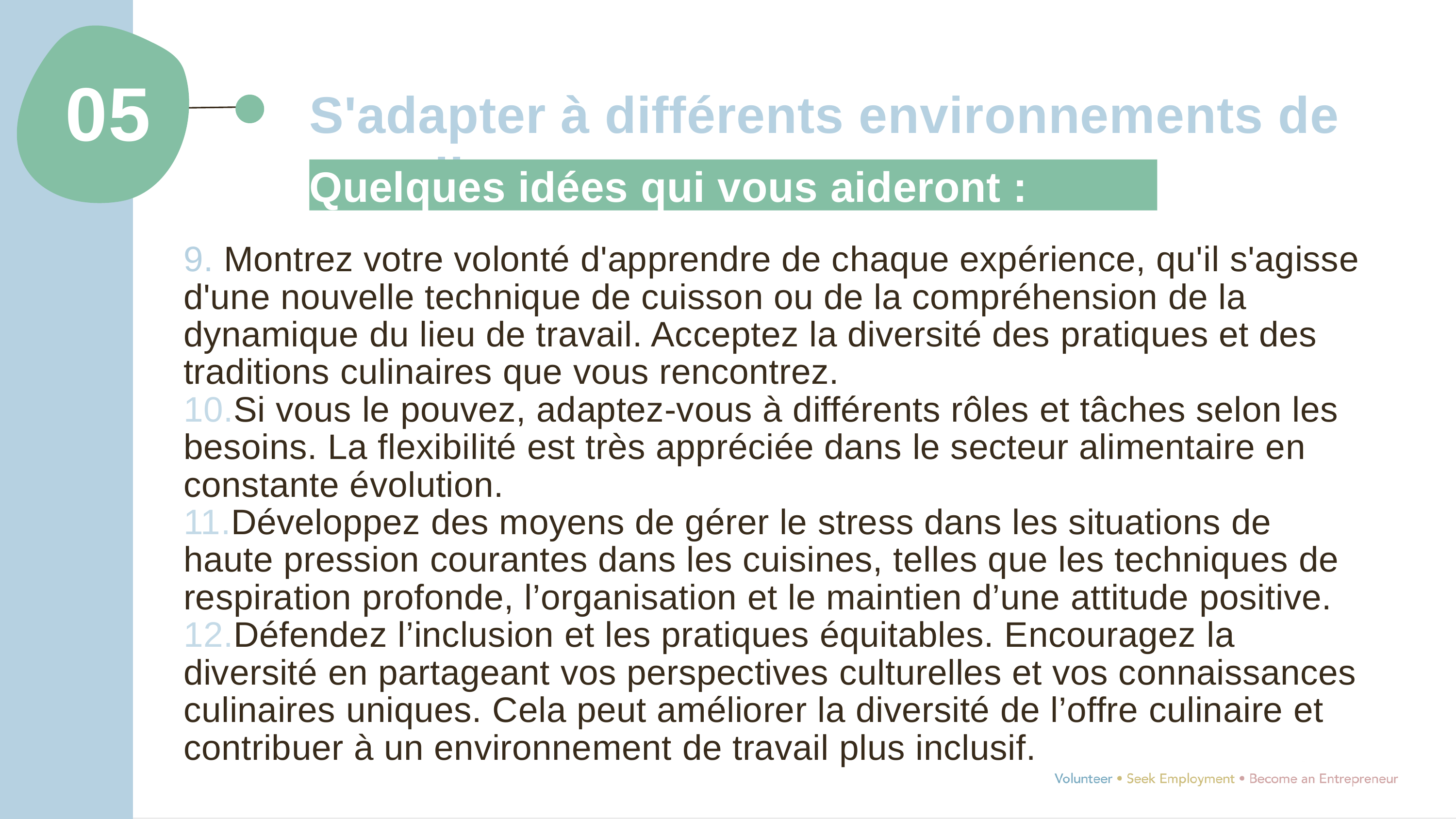

05
S'adapter à différents environnements de travail

Quelques idées qui vous aideront :
9. Montrez votre volonté d'apprendre de chaque expérience, qu'il s'agisse d'une nouvelle technique de cuisson ou de la compréhension de la dynamique du lieu de travail. Acceptez la diversité des pratiques et des traditions culinaires que vous rencontrez.
10.Si vous le pouvez, adaptez-vous à différents rôles et tâches selon les besoins. La flexibilité est très appréciée dans le secteur alimentaire en constante évolution.
11.Développez des moyens de gérer le stress dans les situations de haute pression courantes dans les cuisines, telles que les techniques de respiration profonde, l’organisation et le maintien d’une attitude positive.
12.Défendez l’inclusion et les pratiques équitables. Encouragez la diversité en partageant vos perspectives culturelles et vos connaissances culinaires uniques. Cela peut améliorer la diversité de l’offre culinaire et contribuer à un environnement de travail plus inclusif.